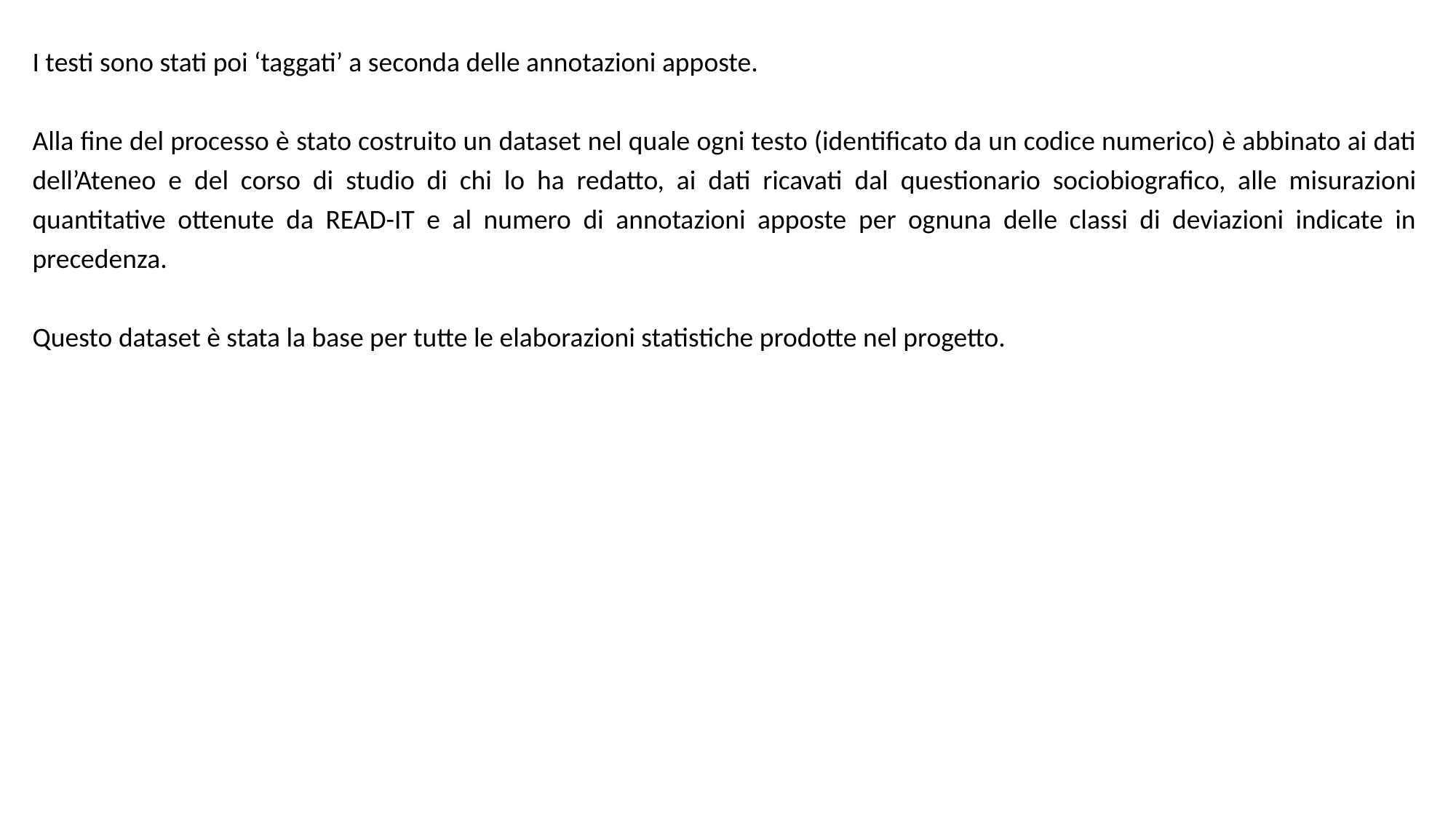

I testi sono stati poi ‘taggati’ a seconda delle annotazioni apposte.

Alla fine del processo è stato costruito un dataset nel quale ogni testo (identificato da un codice numerico) è abbinato ai dati dell’Ateneo e del corso di studio di chi lo ha redatto, ai dati ricavati dal questionario sociobiografico, alle misurazioni quantitative ottenute da READ-IT e al numero di annotazioni apposte per ognuna delle classi di deviazioni indicate in precedenza.

Questo dataset è stata la base per tutte le elaborazioni statistiche prodotte nel progetto.